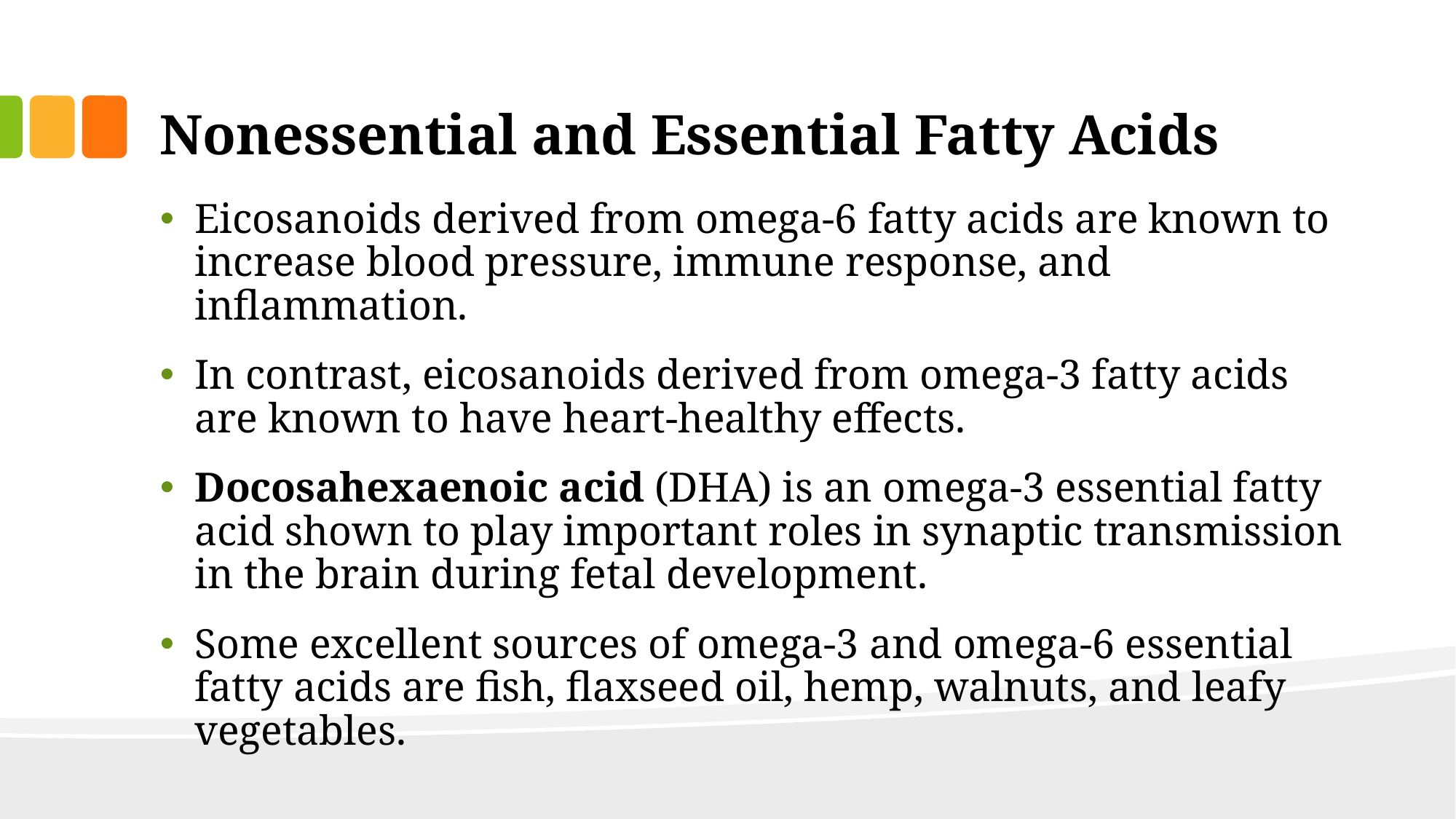

# Nonessential and Essential Fatty Acids
Eicosanoids derived from omega-6 fatty acids are known to increase blood pressure, immune response, and inflammation.
In contrast, eicosanoids derived from omega-3 fatty acids are known to have heart-healthy effects.
Docosahexaenoic acid (DHA) is an omega-3 essential fatty acid shown to play important roles in synaptic transmission in the brain during fetal development.
Some excellent sources of omega-3 and omega-6 essential fatty acids are fish, flaxseed oil, hemp, walnuts, and leafy vegetables.